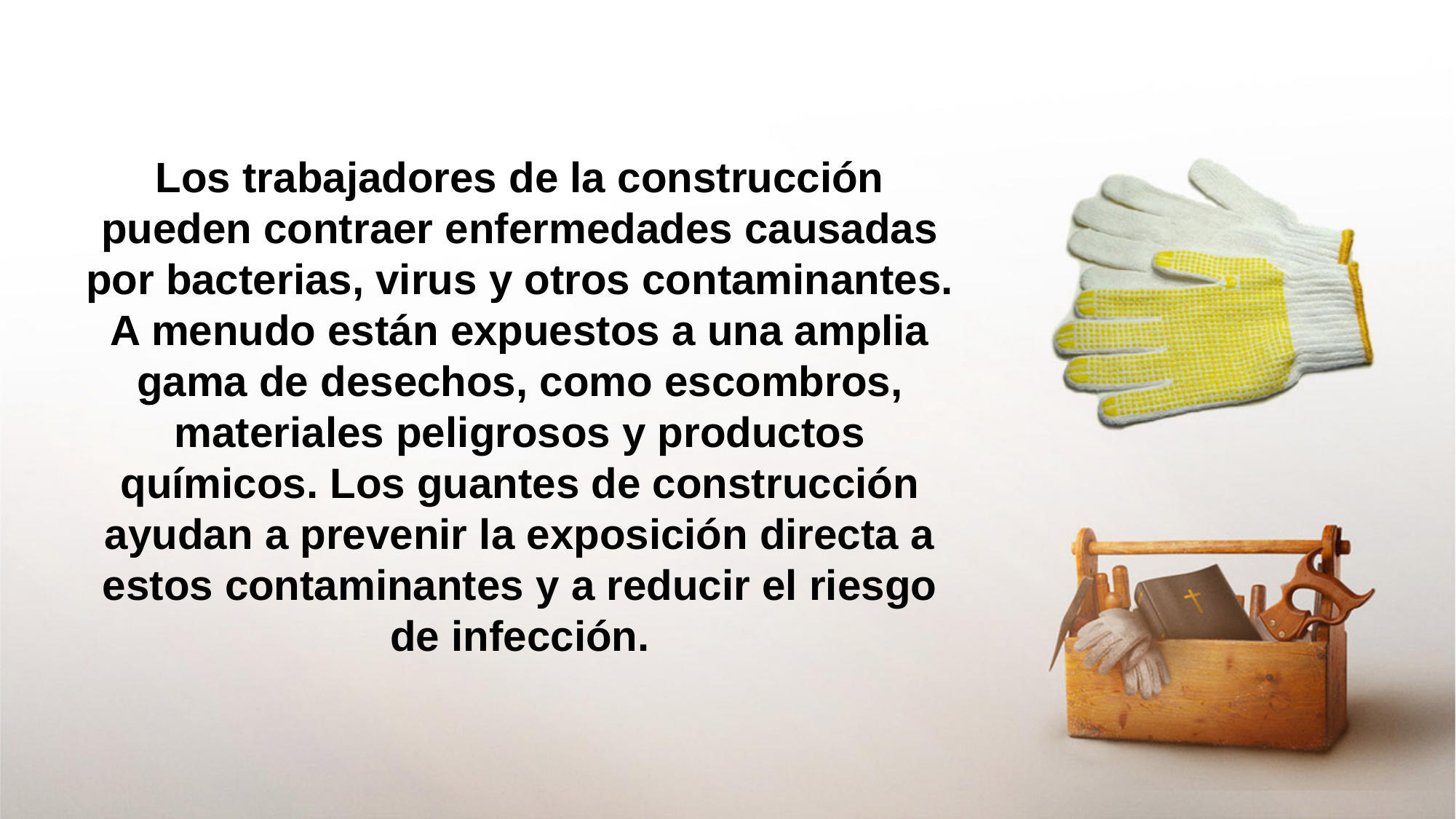

Los trabajadores de la construcción pueden contraer enfermedades causadas por bacterias, virus y otros contaminantes. A menudo están expuestos a una amplia gama de desechos, como escombros, materiales peligrosos y productos químicos. Los guantes de construcción ayudan a prevenir la exposición directa a estos contaminantes y a reducir el riesgo de infección.